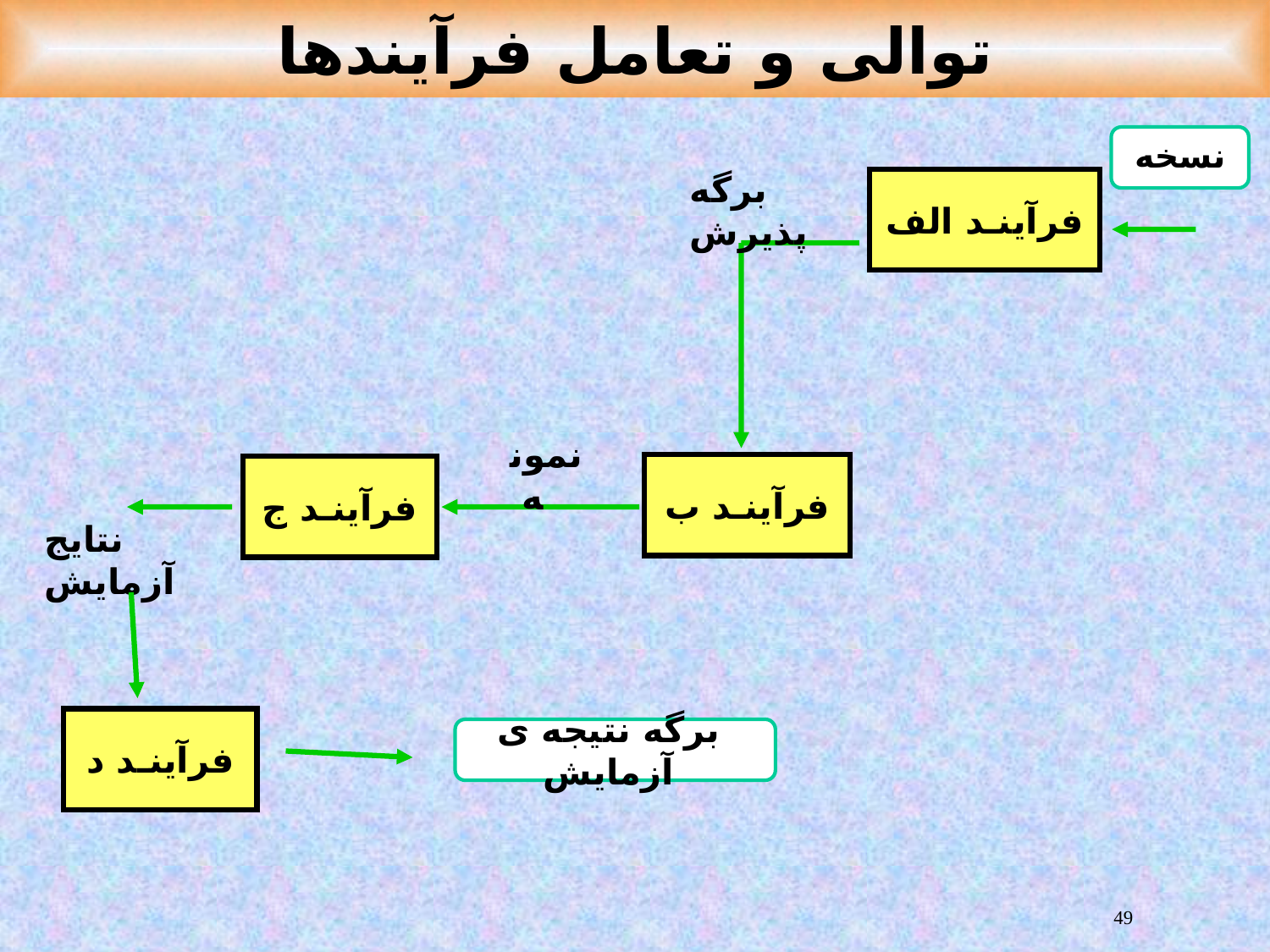

توالی و تعامل فرآيندها

نسخه
فرآينـد الف
برگه پذیرش

نمونه
فرآينـد ب
فرآينـد ج

نتایج آزمایش

فرآينـد د
برگه نتیجه ی آزمایش